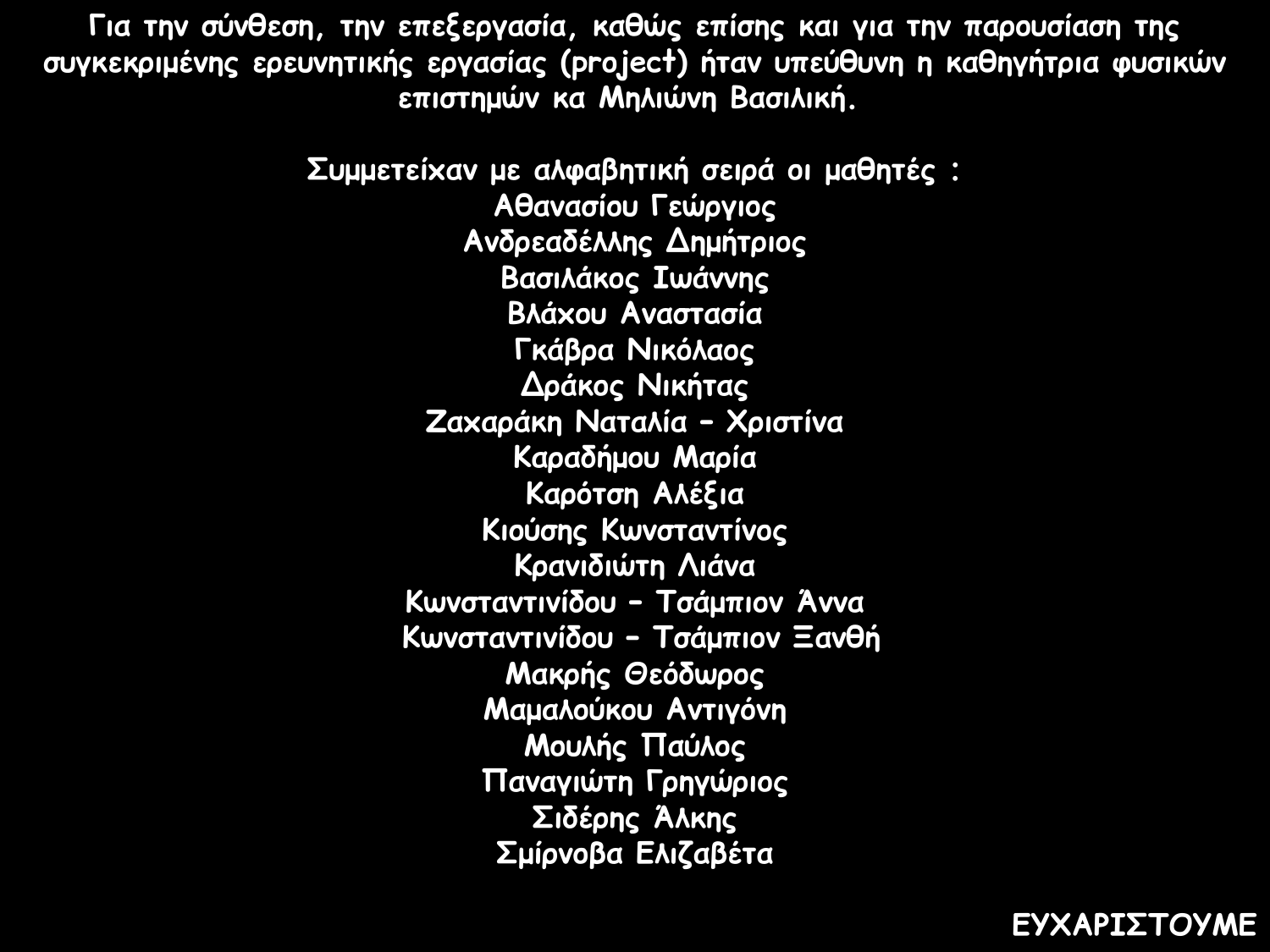

Για την σύνθεση, την επεξεργασία, καθώς επίσης και για την παρουσίαση της συγκεκριμένης ερευνητικής εργασίας (project) ήταν υπεύθυνη η καθηγήτρια φυσικών επιστημών κα Μηλιώνη Βασιλική.

Συμμετείχαν με αλφαβητική σειρά οι μαθητές :
Αθανασίου Γεώργιος
Ανδρεαδέλλης Δημήτριος
Βασιλάκος Ιωάννης
Βλάχου Αναστασία
Γκάβρα Νικόλαος
Δράκος Νικήτας
Ζαχαράκη Ναταλία – Χριστίνα
Καραδήμου Μαρία
Καρότση Αλέξια
Κιούσης Κωνσταντίνος
Κρανιδιώτη Λιάνα
Κωνσταντινίδου – Τσάμπιον Άννα
 Κωνσταντινίδου – Τσάμπιον Ξανθή
Μακρής Θεόδωρος
Μαμαλούκου Αντιγόνη
Μουλής Παύλος
Παναγιώτη Γρηγώριος
Σιδέρης Άλκης
Σμίρνοβα Ελιζαβέτα

ΕΥΧΑΡΙΣΤΟΥΜΕ

ΤΕΛΟΣ